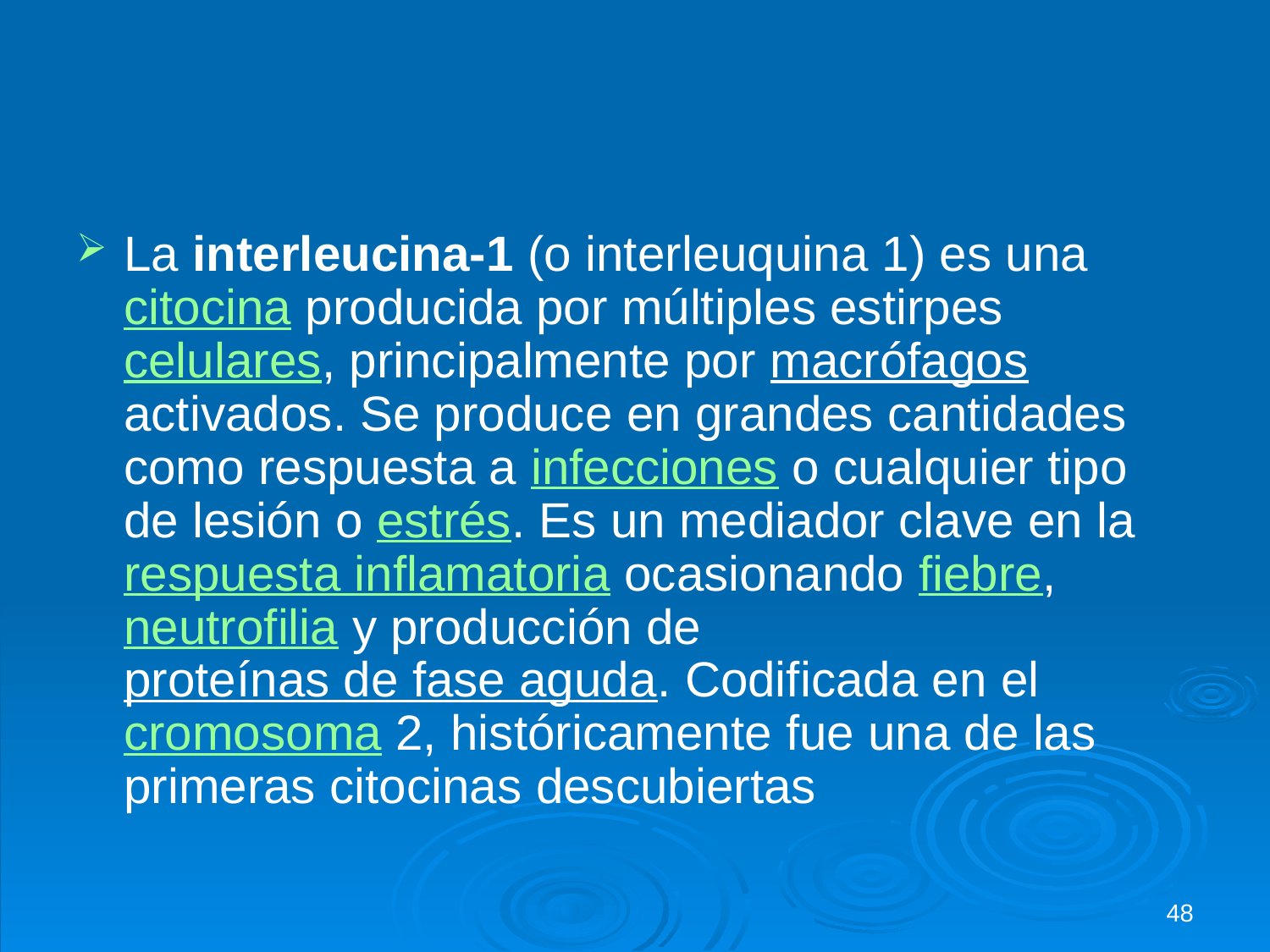

#
La interleucina-1 (o interleuquina 1) es una citocina producida por múltiples estirpes celulares, principalmente por macrófagos activados. Se produce en grandes cantidades como respuesta a infecciones o cualquier tipo de lesión o estrés. Es un mediador clave en la respuesta inflamatoria ocasionando fiebre, neutrofilia y producción de proteínas de fase aguda. Codificada en el cromosoma 2, históricamente fue una de las primeras citocinas descubiertas
48